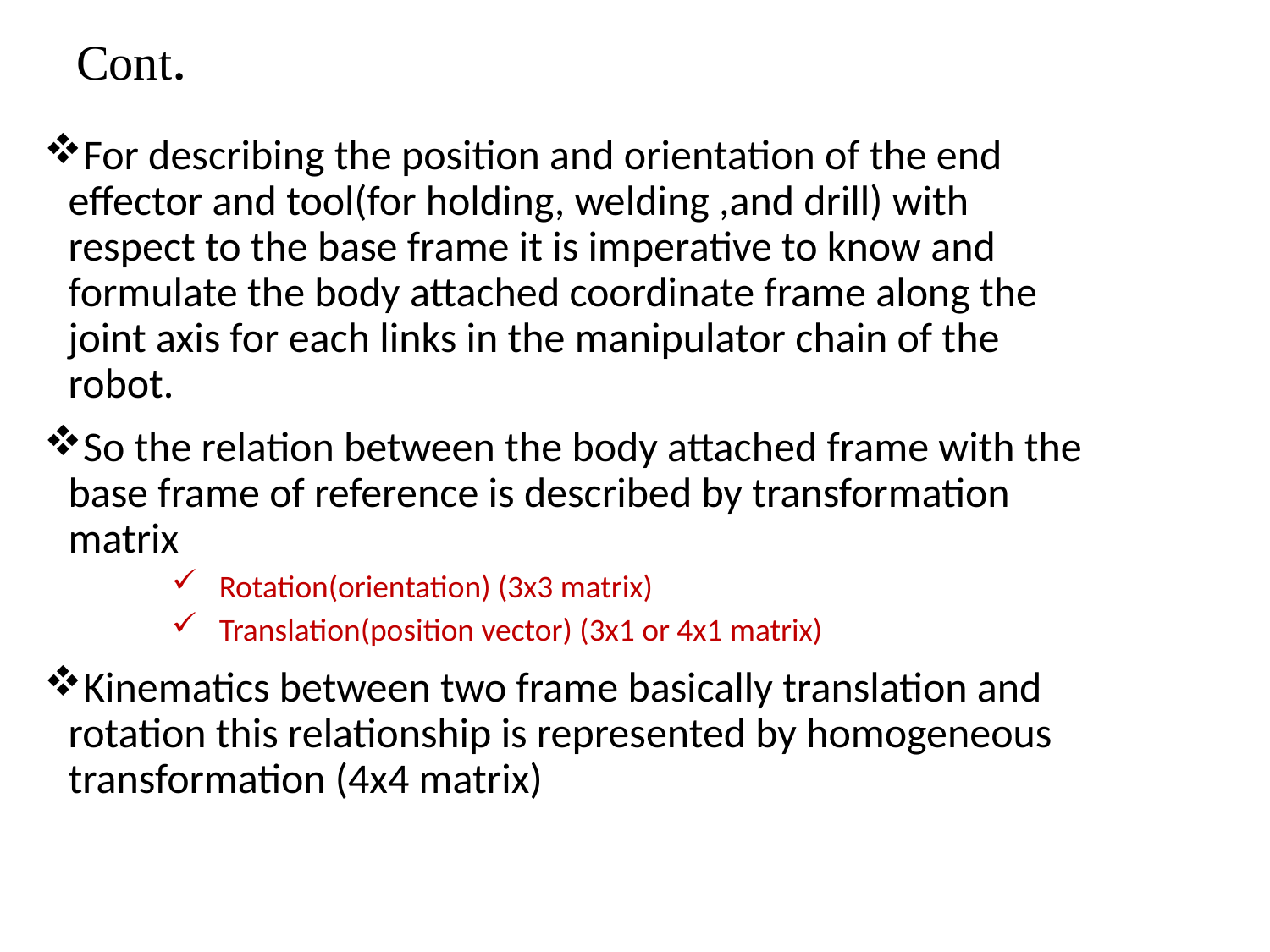

# Cont.
For describing the position and orientation of the end effector and tool(for holding, welding ,and drill) with respect to the base frame it is imperative to know and formulate the body attached coordinate frame along the joint axis for each links in the manipulator chain of the robot.
So the relation between the body attached frame with the base frame of reference is described by transformation matrix
Rotation(orientation) (3x3 matrix)
Translation(position vector) (3x1 or 4x1 matrix)
Kinematics between two frame basically translation and rotation this relationship is represented by homogeneous transformation (4x4 matrix)